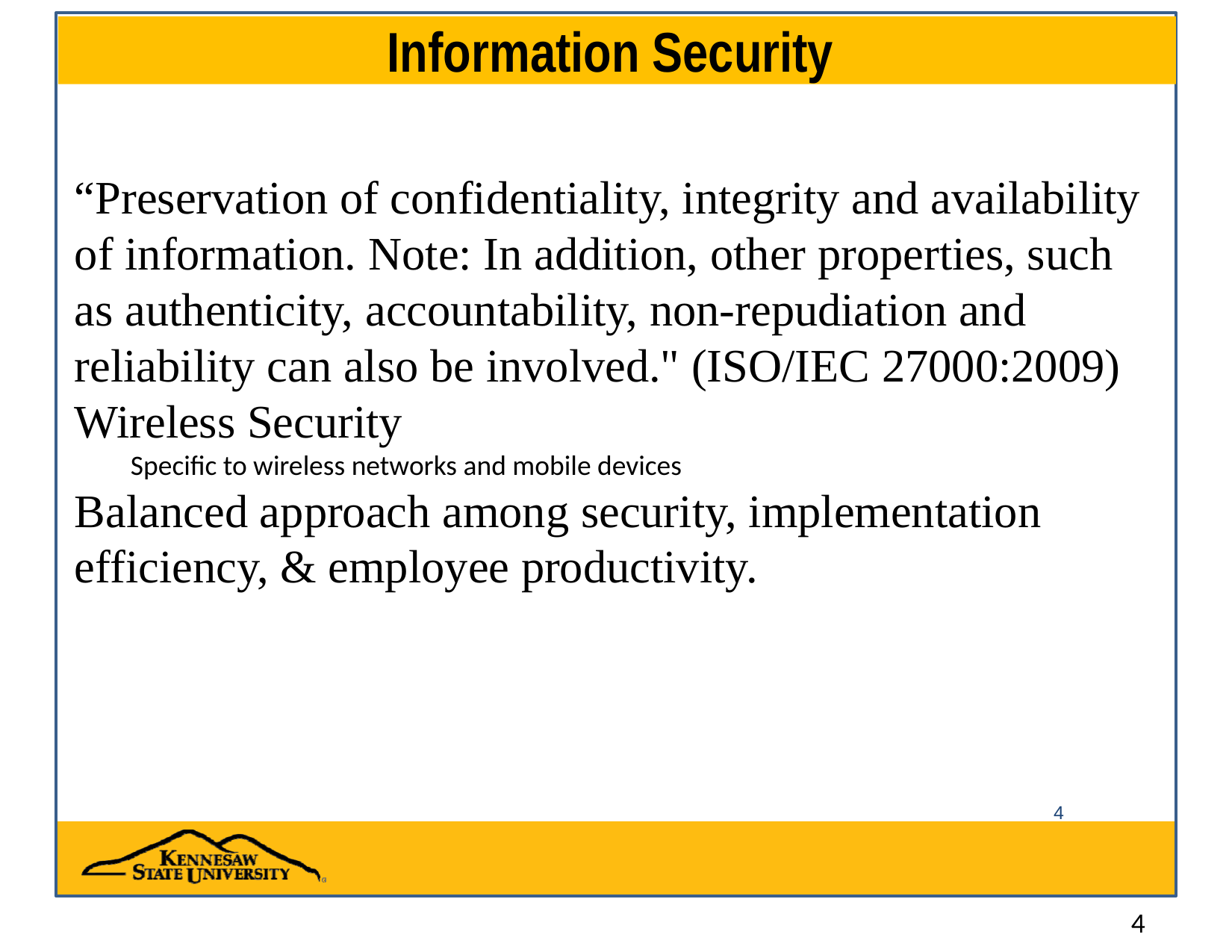

# Information Security
“Preservation of confidentiality, integrity and availability of information. Note: In addition, other properties, such as authenticity, accountability, non-repudiation and reliability can also be involved." (ISO/IEC 27000:2009)
Wireless Security
Specific to wireless networks and mobile devices
Balanced approach among security, implementation efficiency, & employee productivity.
4